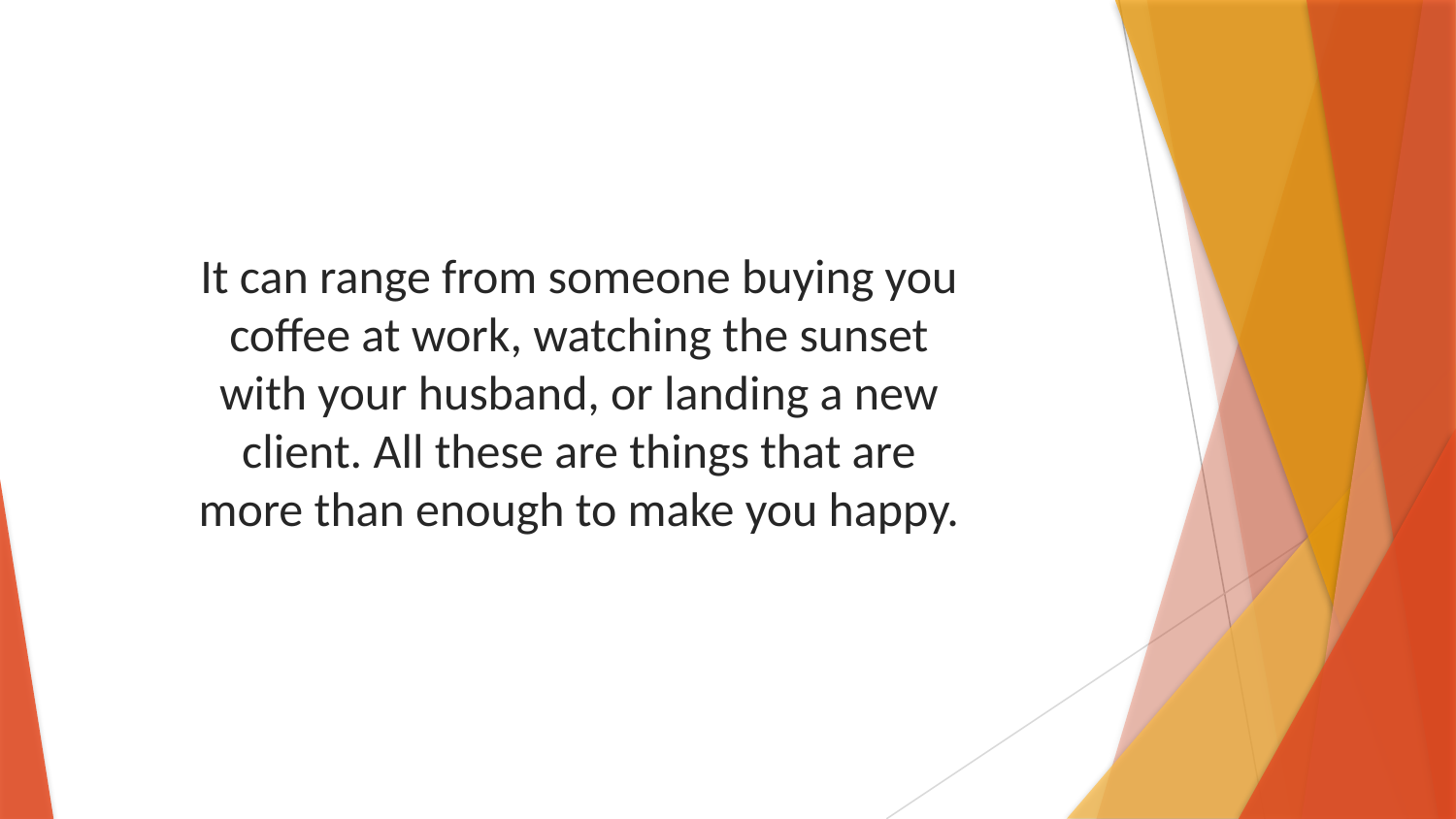

It can range from someone buying you coffee at work, watching the sunset with your husband, or landing a new client. All these are things that are more than enough to make you happy.